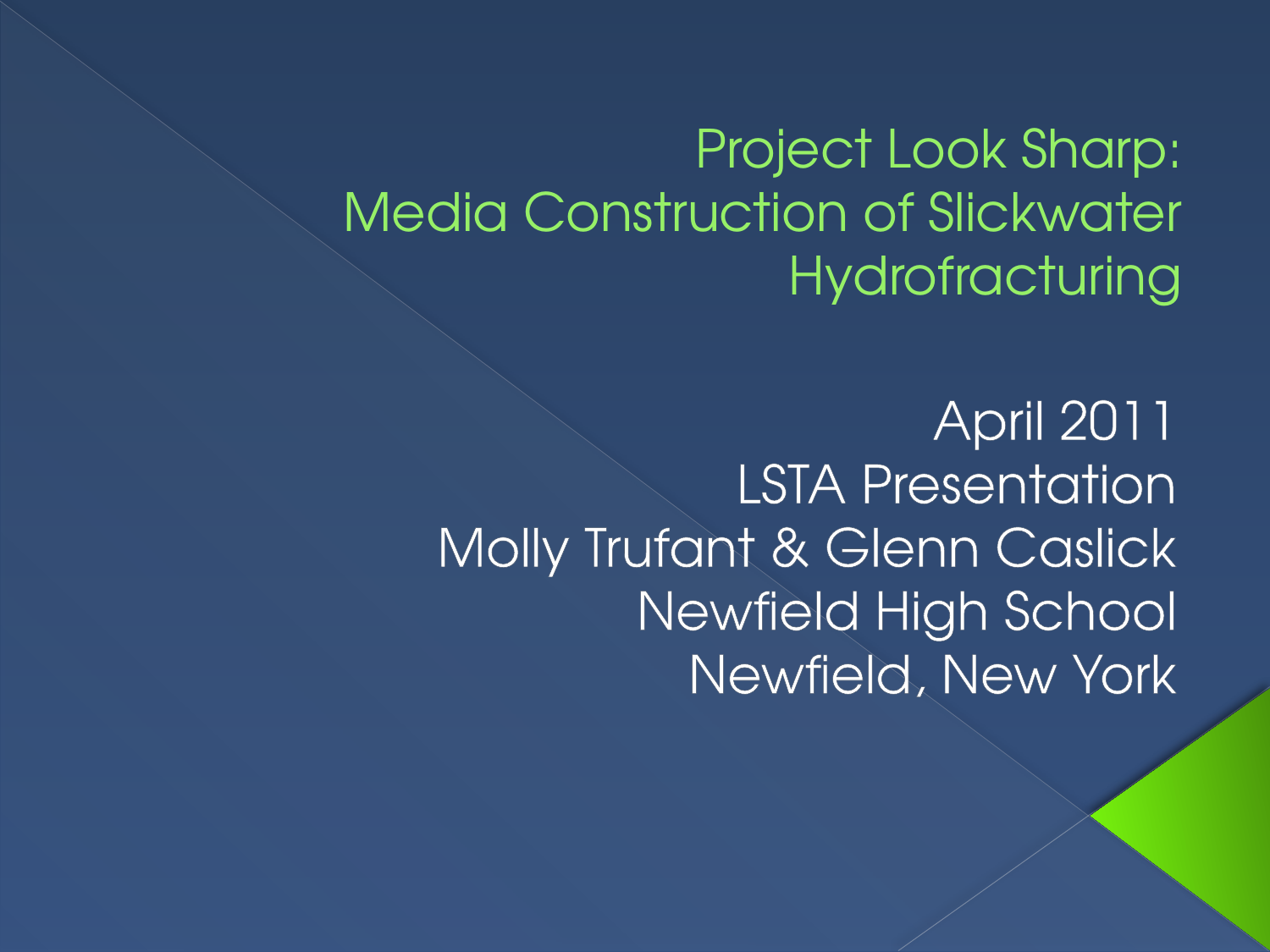

# Project Look Sharp: Media Construction of Slickwater Hydrofracturing
April 2011
LSTA Presentation
Molly Trufant & Glenn Caslick
Newfield High School
Newfield, New York